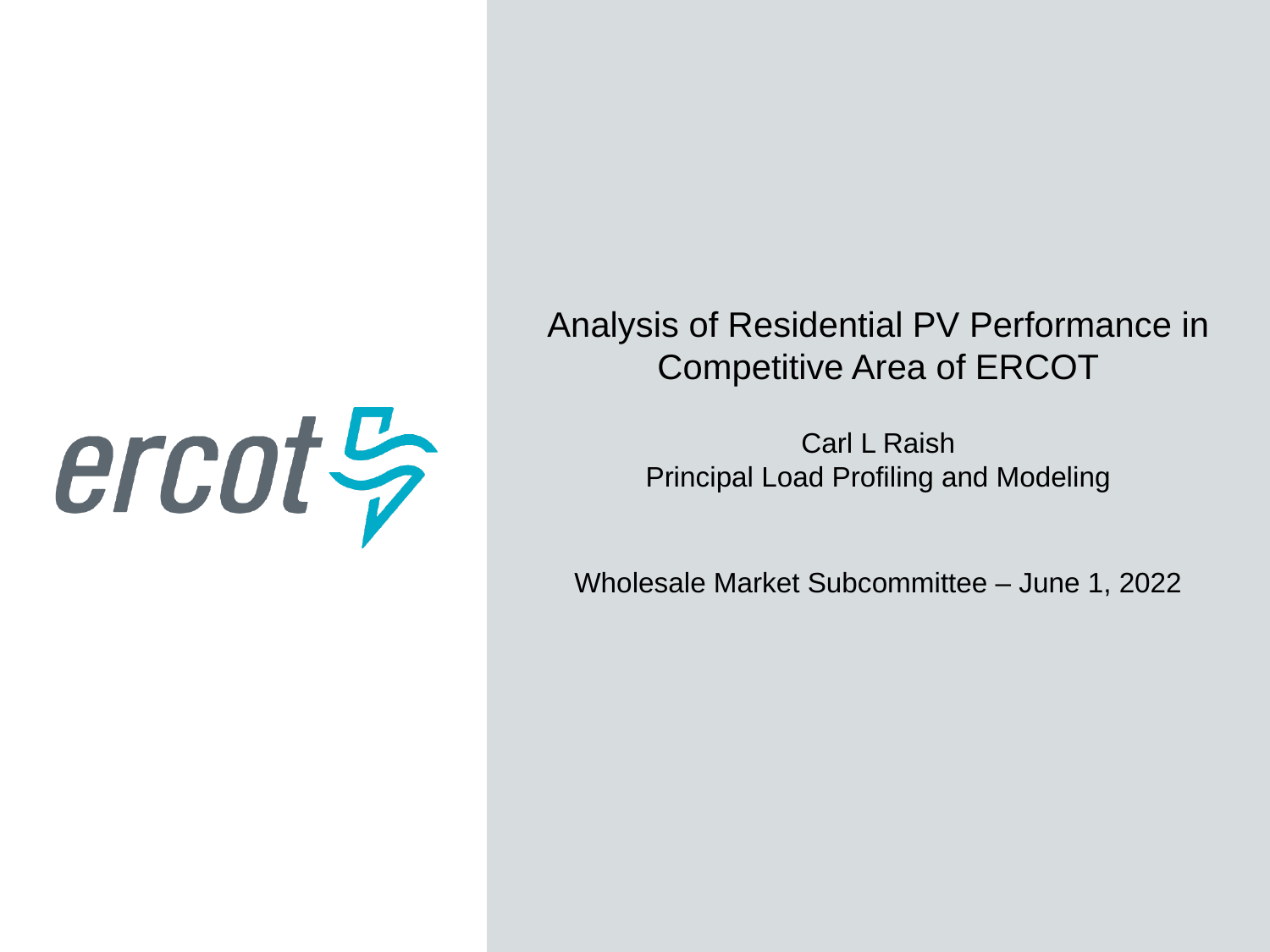

Analysis of Residential PV Performance in Competitive Area of ERCOT

Carl L Raish
Principal Load Profiling and Modeling

Wholesale Market Subcommittee – June 1, 2022